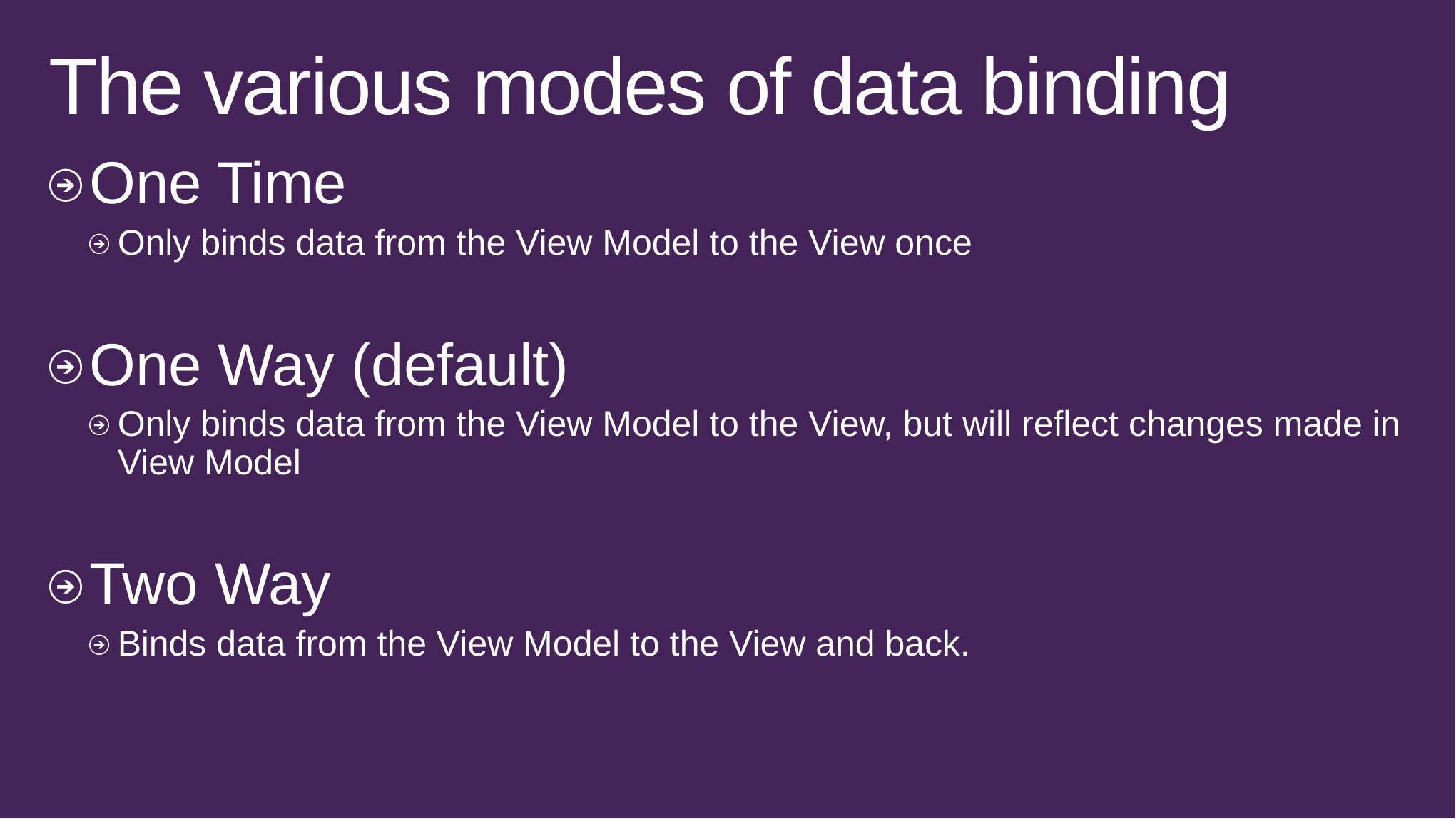

# The various modes of data binding
One Time
Only binds data from the View Model to the View once

One Way (default)
Only binds data from the View Model to the View, but will reflect changes made in View Model

Two Way
Binds data from the View Model to the View and back.